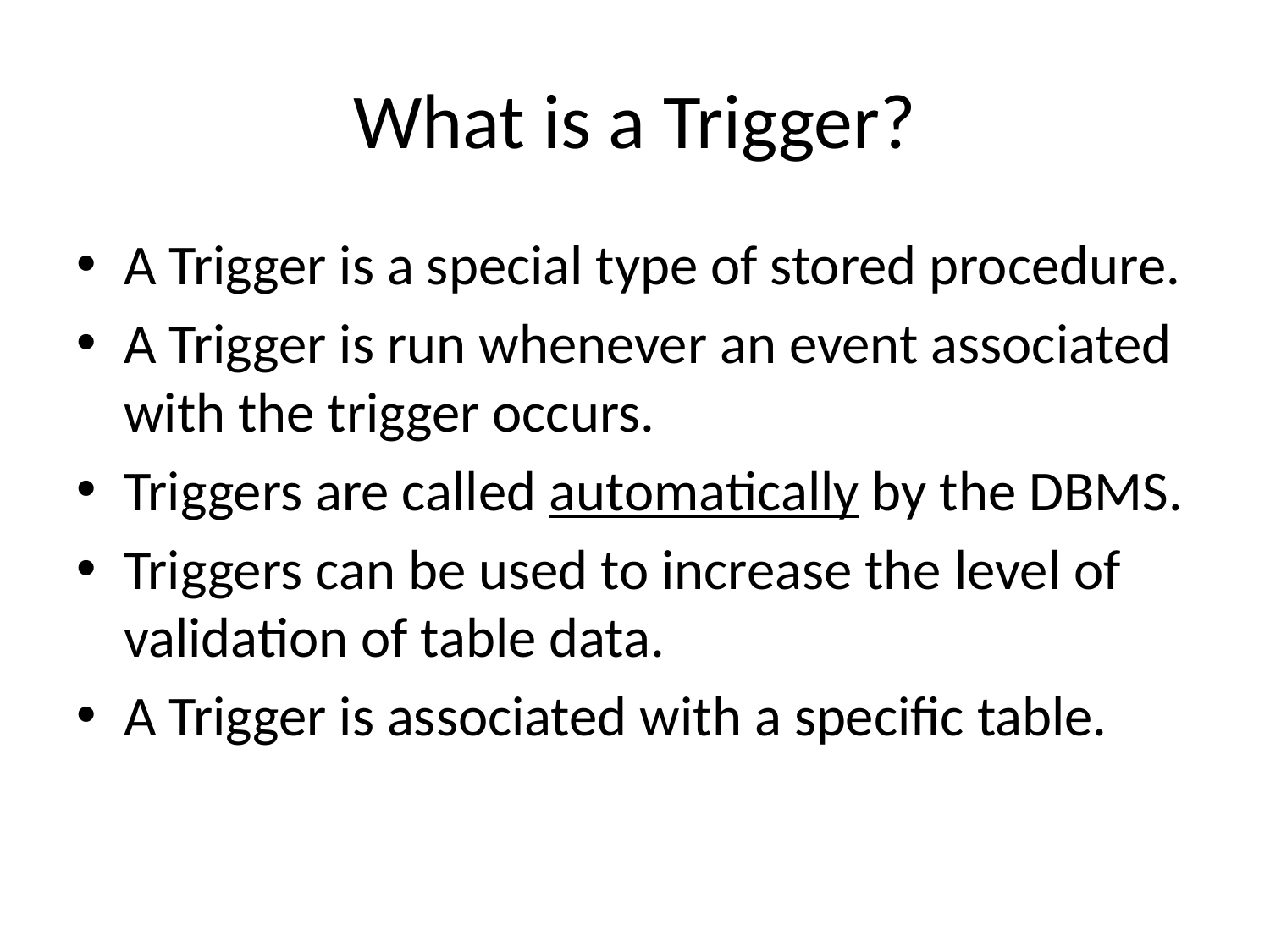

# What is a Trigger?
A Trigger is a special type of stored procedure.
A Trigger is run whenever an event associated with the trigger occurs.
Triggers are called automatically by the DBMS.
Triggers can be used to increase the level of validation of table data.
A Trigger is associated with a specific table.